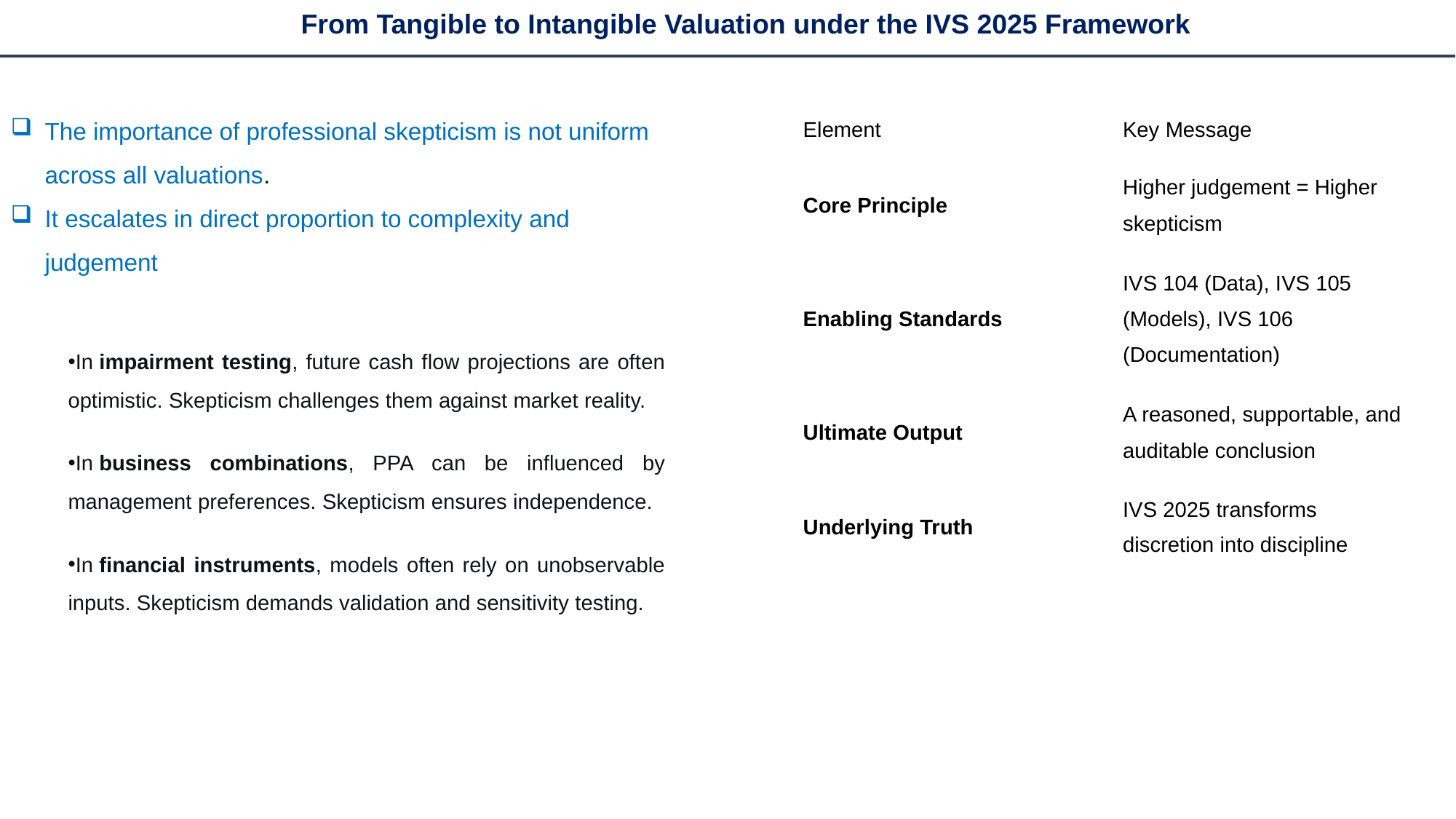

From Tangible to Intangible Valuation under the IVS 2025 Framework
The importance of professional skepticism is not uniform across all valuations.
It escalates in direct proportion to complexity and judgement
| Element | Key Message |
| --- | --- |
| Core Principle | Higher judgement = Higher skepticism |
| Enabling Standards | IVS 104 (Data), IVS 105 (Models), IVS 106 (Documentation) |
| Ultimate Output | A reasoned, supportable, and auditable conclusion |
| Underlying Truth | IVS 2025 transforms discretion into discipline |
In impairment testing, future cash flow projections are often optimistic. Skepticism challenges them against market reality.
In business combinations, PPA can be influenced by management preferences. Skepticism ensures independence.
In financial instruments, models often rely on unobservable inputs. Skepticism demands validation and sensitivity testing.